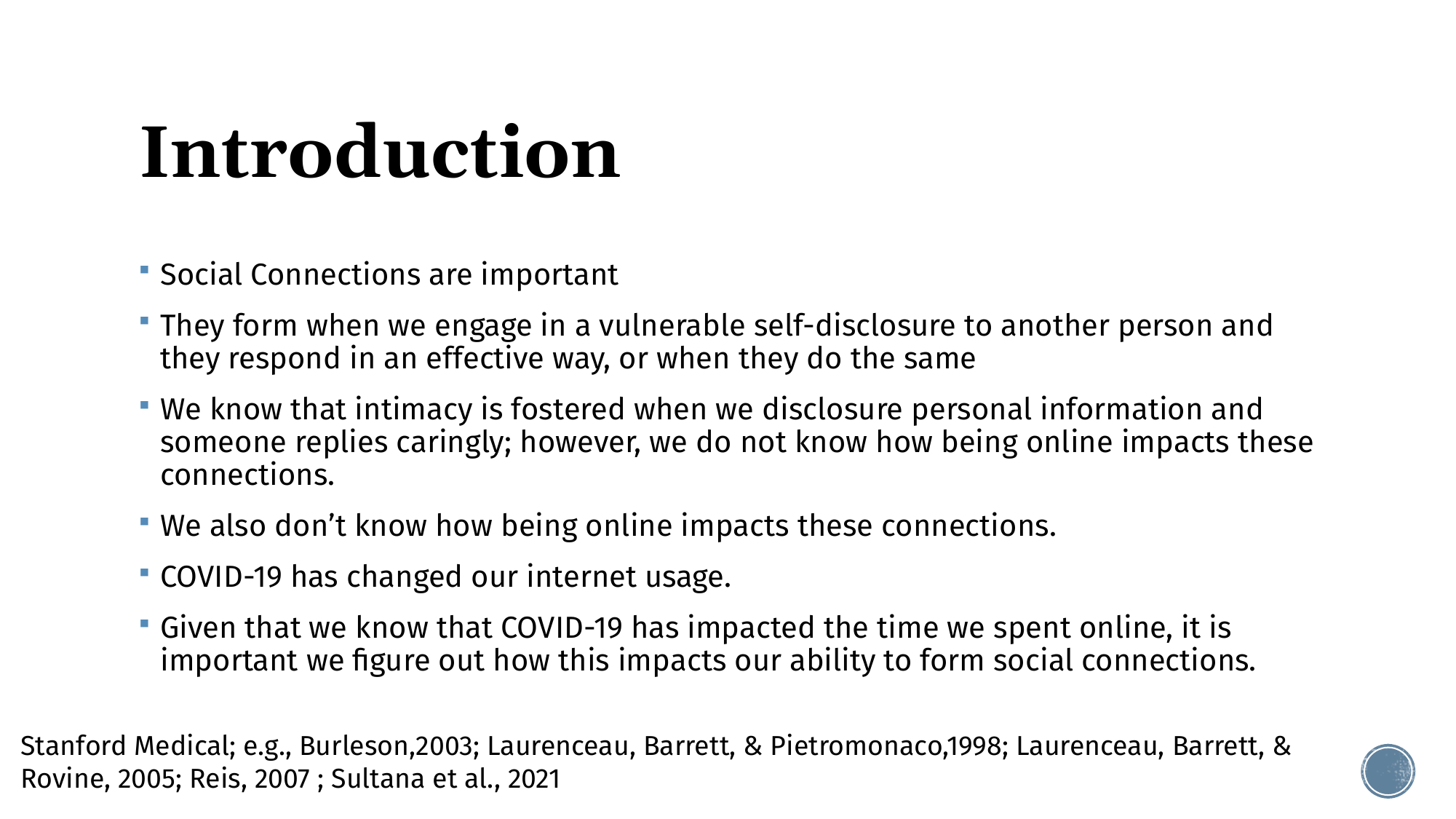

# Introduction
Social Connections are important
They form when we engage in a vulnerable self-disclosure to another person and they respond in an effective way, or when they do the same
We know that intimacy is fostered when we disclosure personal information and someone replies caringly; however, we do not know how being online impacts these connections.
We also don’t know how being online impacts these connections.
COVID-19 has changed our internet usage.
Given that we know that COVID-19 has impacted the time we spent online, it is important we figure out how this impacts our ability to form social connections.

Stanford Medical; e.g., Burleson,2003; Laurenceau, Barrett, & Pietromonaco,1998; Laurenceau, Barrett, & Rovine, 2005; Reis, 2007 ; Sultana et al., 2021